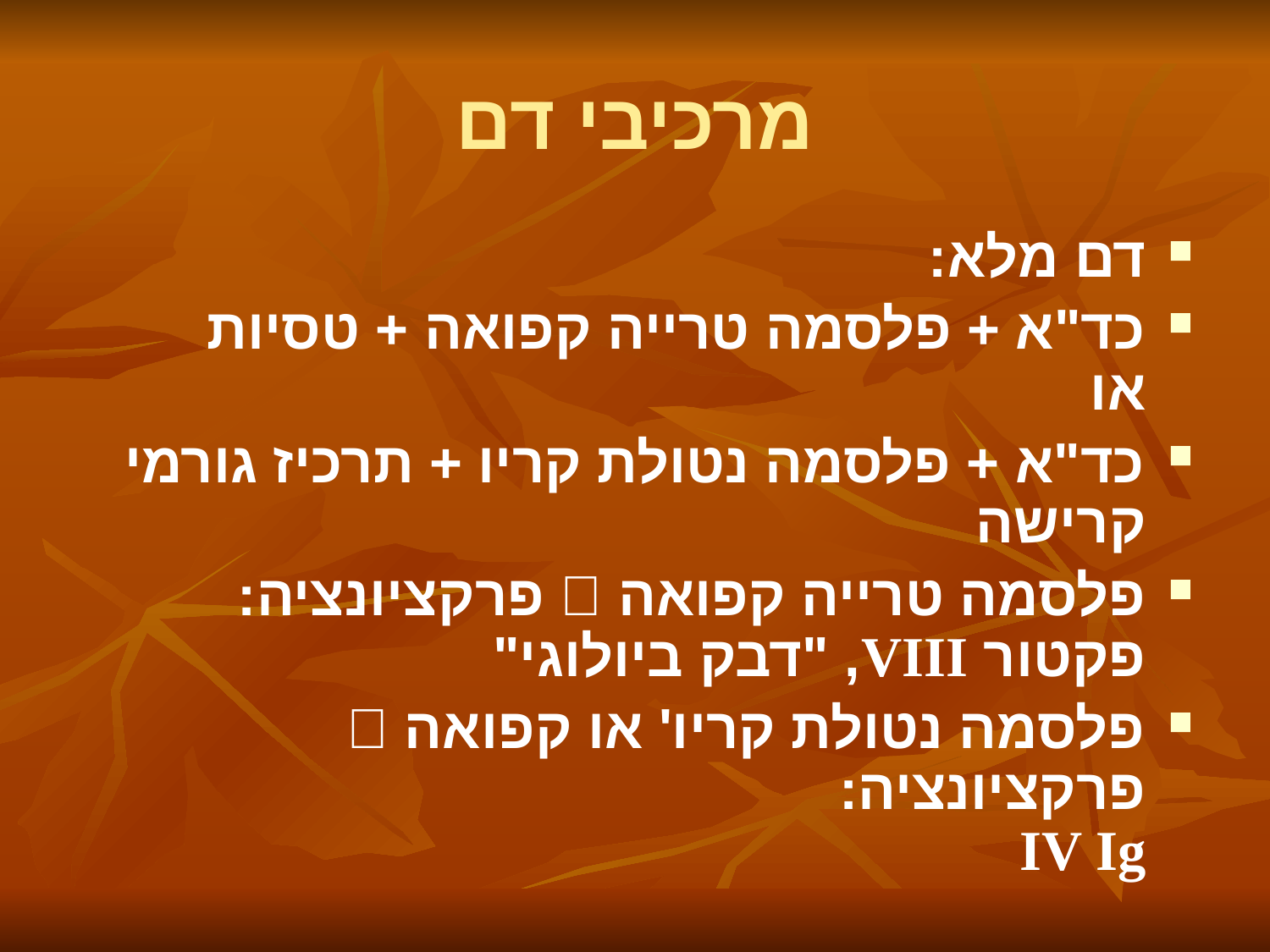

# מרכיבי דם
דם מלא:
כד"א + פלסמה טרייה קפואה + טסיות
או
כד"א + פלסמה נטולת קריו + תרכיז גורמי קרישה
פלסמה טרייה קפואה ⇐ פרקציונציה:
פקטור VIII, "דבק ביולוגי"
פלסמה נטולת קריו' או קפואה ⇐ פרקציונציה:
IV Ig